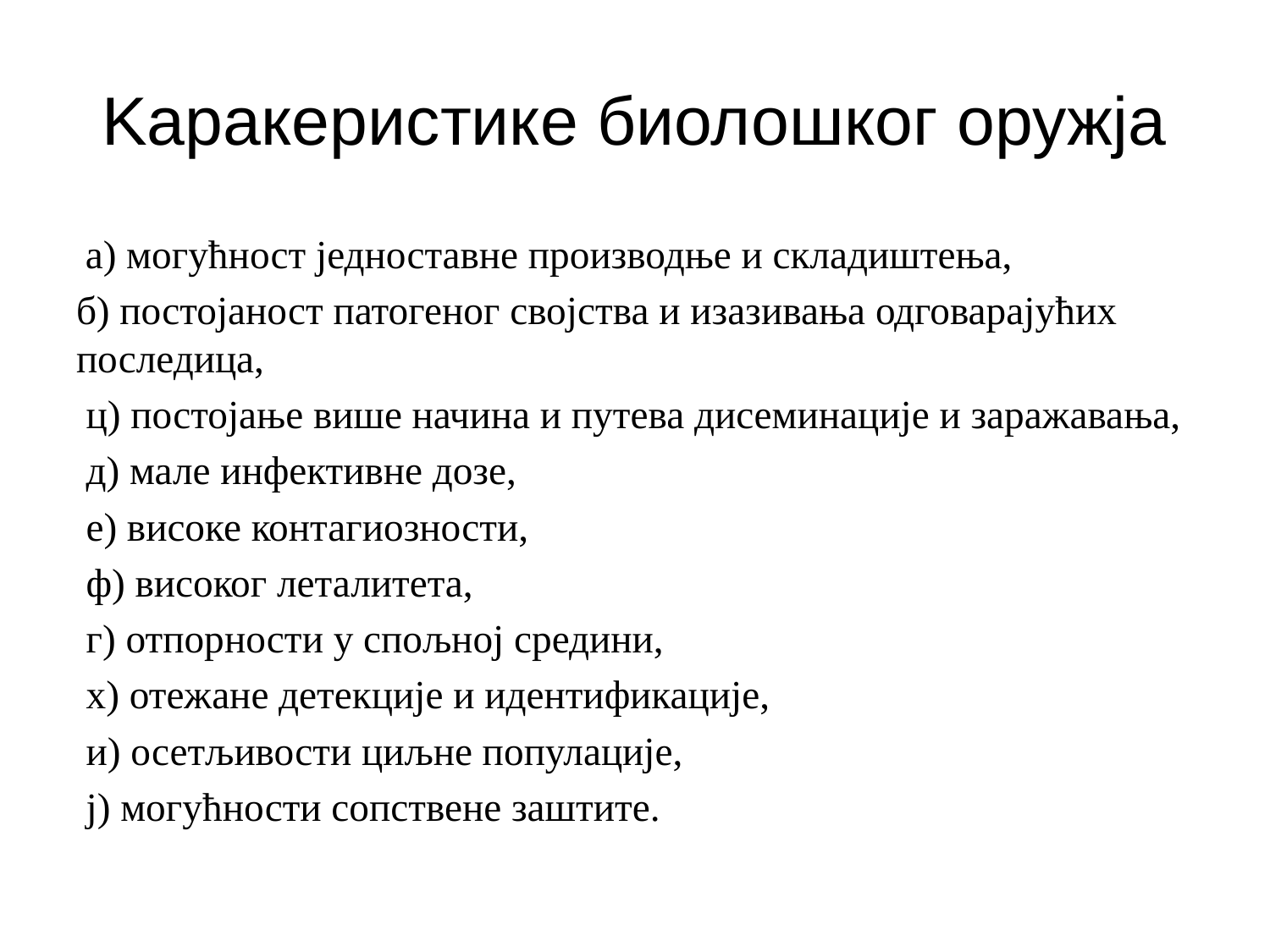

# Kаракеристике биолошког оружја
 а) могућност једноставне производње и складиштења,
б) постојаност патогеног својства и изазивања одговарајућих последица,
 ц) постојање више начина и путева дисеминације и заражавања,
 д) мале инфективне дозе,
 е) високе контагиозности,
 ф) високог леталитета,
 г) отпорности у спољној средини,
 х) отежане детекције и идентификације,
 и) осетљивости циљне популације,
 ј) могућности сопствене заштите.